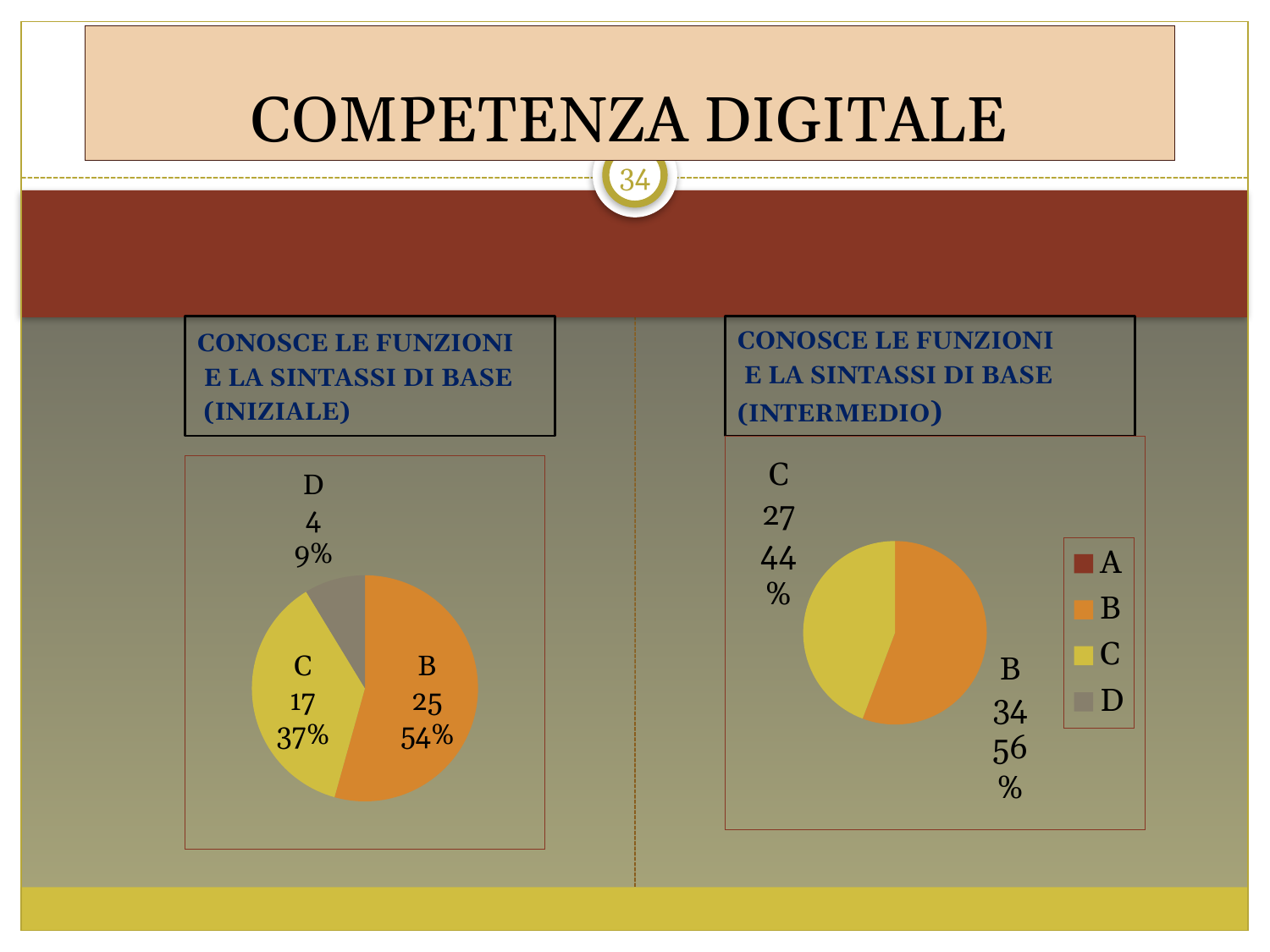

# COMPETENZA DIGITALE
34
CONOSCE LE FUNZIONI
 E LA SINTASSI DI BASE
 (INIZIALE)
CONOSCE LE FUNZIONI
 E LA SINTASSI DI BASE
(INTERMEDIO)

### Chart

| Category | Vendite |
|---|---|
| A | 0.0 |
| B | 34.0 |
| C | 27.0 |
| D | 0.0 |

### Chart

| Category | Vendite |
|---|---|
| A | 0.0 |
| B | 25.0 |
| C | 17.0 |
| D | 4.0 |